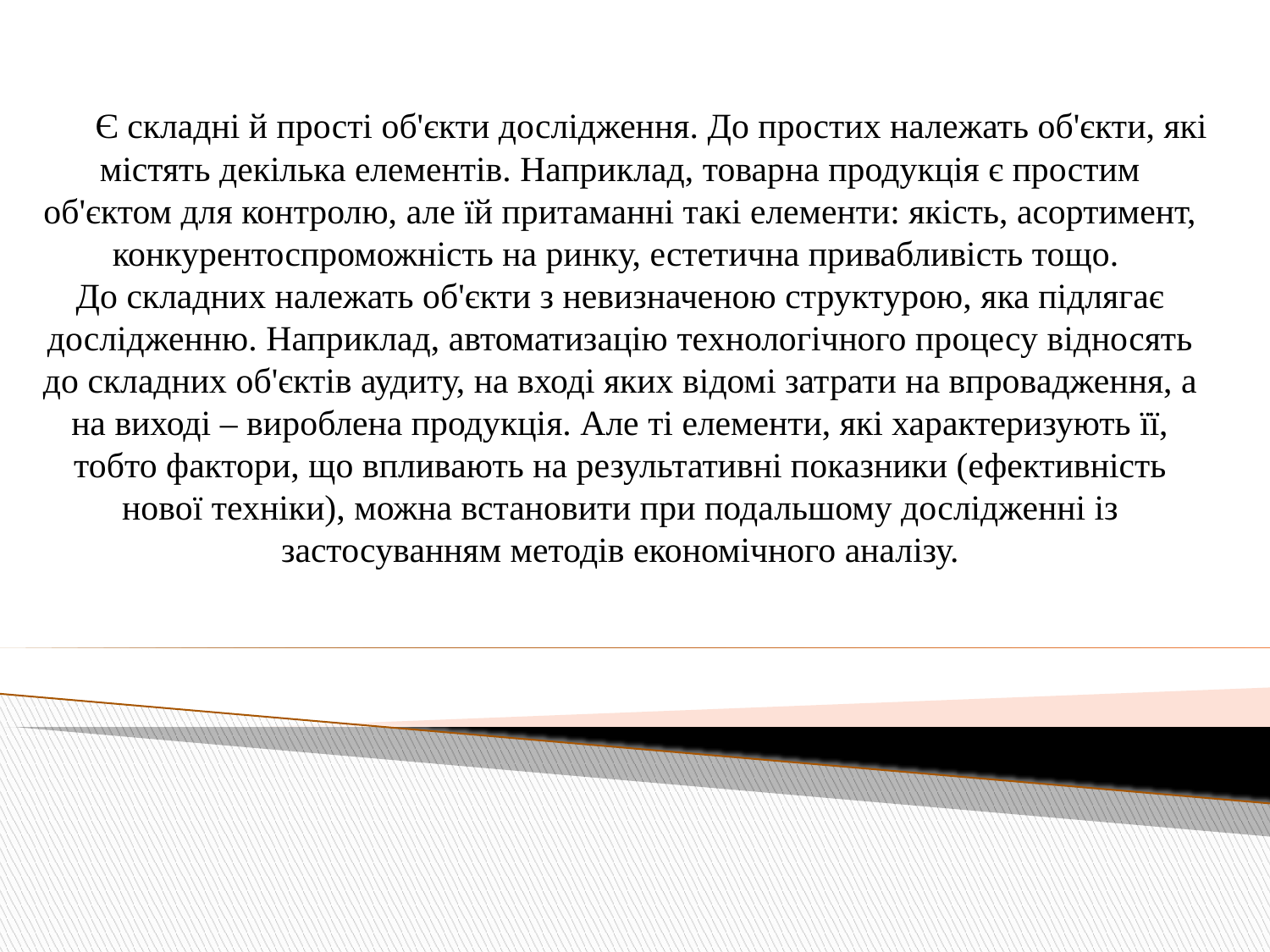

Є складні й прості об'єкти дослідження. До простих належать об'єкти, які містять декілька елементів. Наприклад, товарна продукція є простим об'єктом для контролю, але їй притаманні такі елементи: якість, асортимент, конкурентоспроможність на ринку, естетична привабливість тощо.
До складних належать об'єкти з невизначеною структурою, яка підлягає дослідженню. Наприклад, автоматизацію технологічного процесу відносять до складних об'єктів аудиту, на вході яких відомі затрати на впровадження, а на виході – вироблена продукція. Але ті елементи, які характеризують її, тобто фактори, що впливають на результативні показники (ефективність нової техніки), можна встановити при подальшому дослідженні із застосуванням методів економічного аналізу.